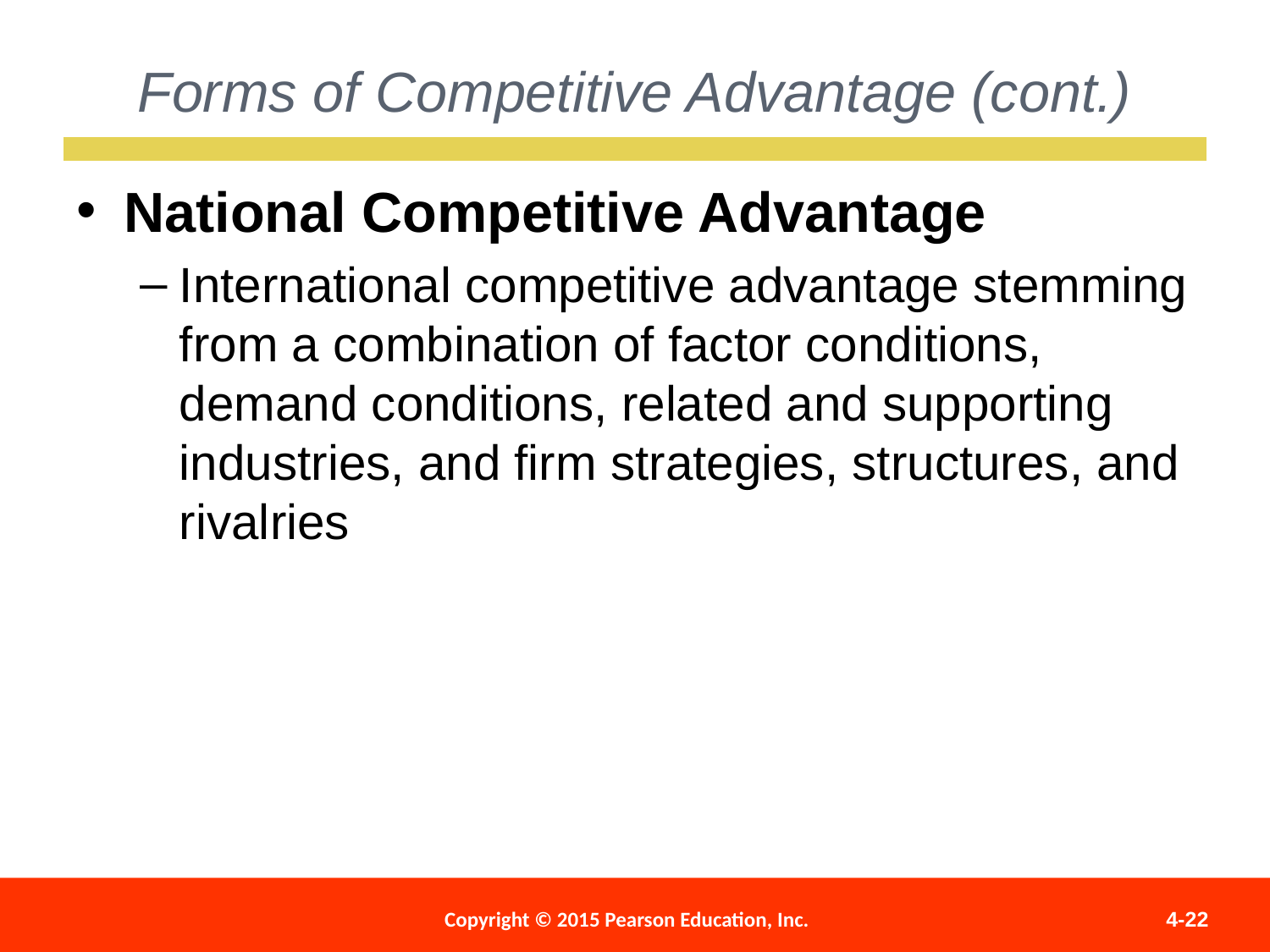

Forms of Competitive Advantage (cont.)
National Competitive Advantage
International competitive advantage stemming from a combination of factor conditions, demand conditions, related and supporting industries, and firm strategies, structures, and rivalries